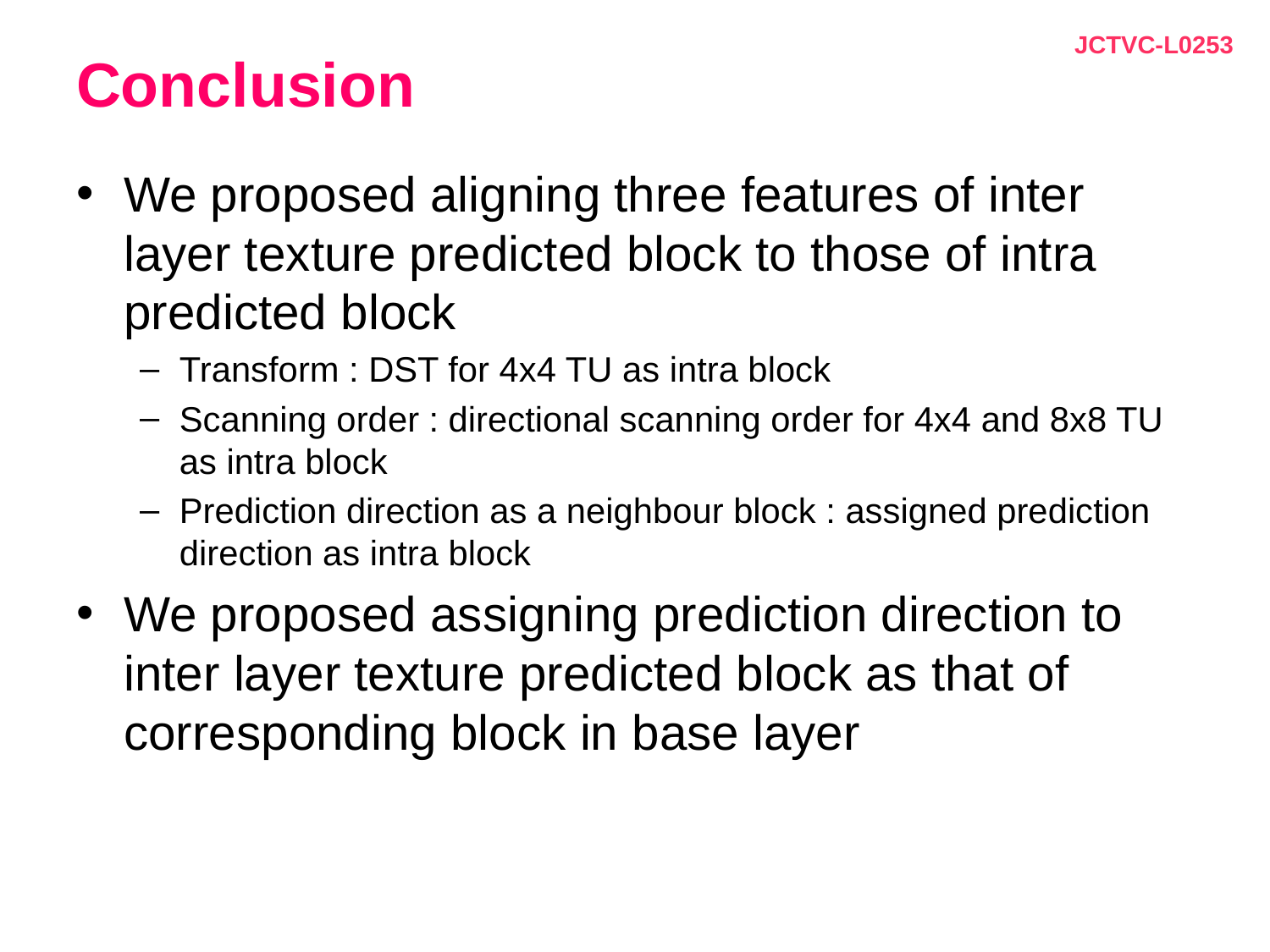

JCTVC-L0253
# Conclusion
We proposed aligning three features of inter layer texture predicted block to those of intra predicted block
Transform : DST for 4x4 TU as intra block
Scanning order : directional scanning order for 4x4 and 8x8 TU as intra block
Prediction direction as a neighbour block : assigned prediction direction as intra block
We proposed assigning prediction direction to inter layer texture predicted block as that of corresponding block in base layer